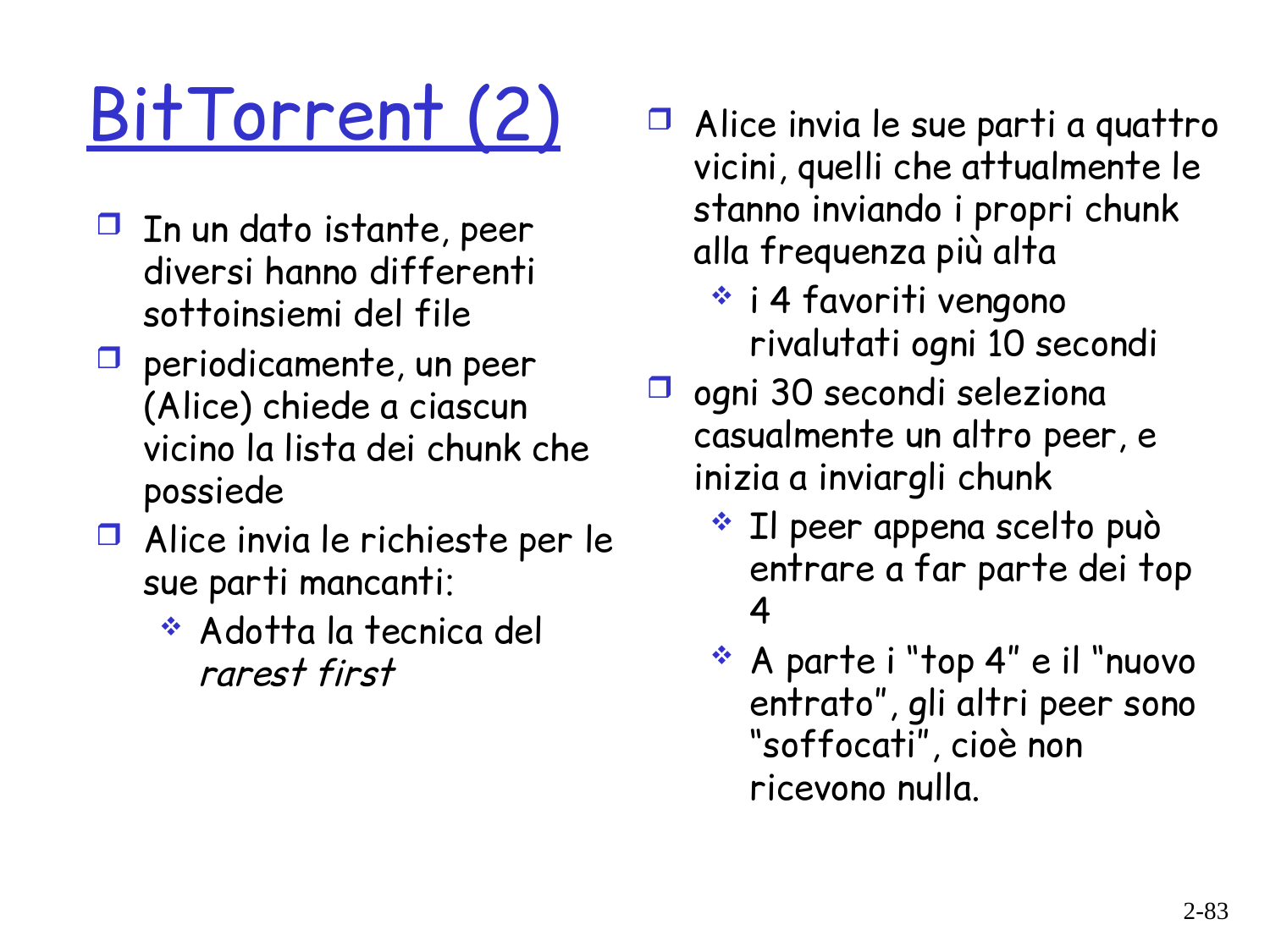

BitTorrent (2)
Alice invia le sue parti a quattro vicini, quelli che attualmente le stanno inviando i propri chunk alla frequenza più alta
i 4 favoriti vengono rivalutati ogni 10 secondi
ogni 30 secondi seleziona casualmente un altro peer, e inizia a inviargli chunk
Il peer appena scelto può entrare a far parte dei top 4
A parte i “top 4” e il “nuovo entrato”, gli altri peer sono “soffocati”, cioè non ricevono nulla.
In un dato istante, peer diversi hanno differenti sottoinsiemi del file
periodicamente, un peer (Alice) chiede a ciascun vicino la lista dei chunk che possiede
Alice invia le richieste per le sue parti mancanti:
Adotta la tecnica del rarest first
2-83